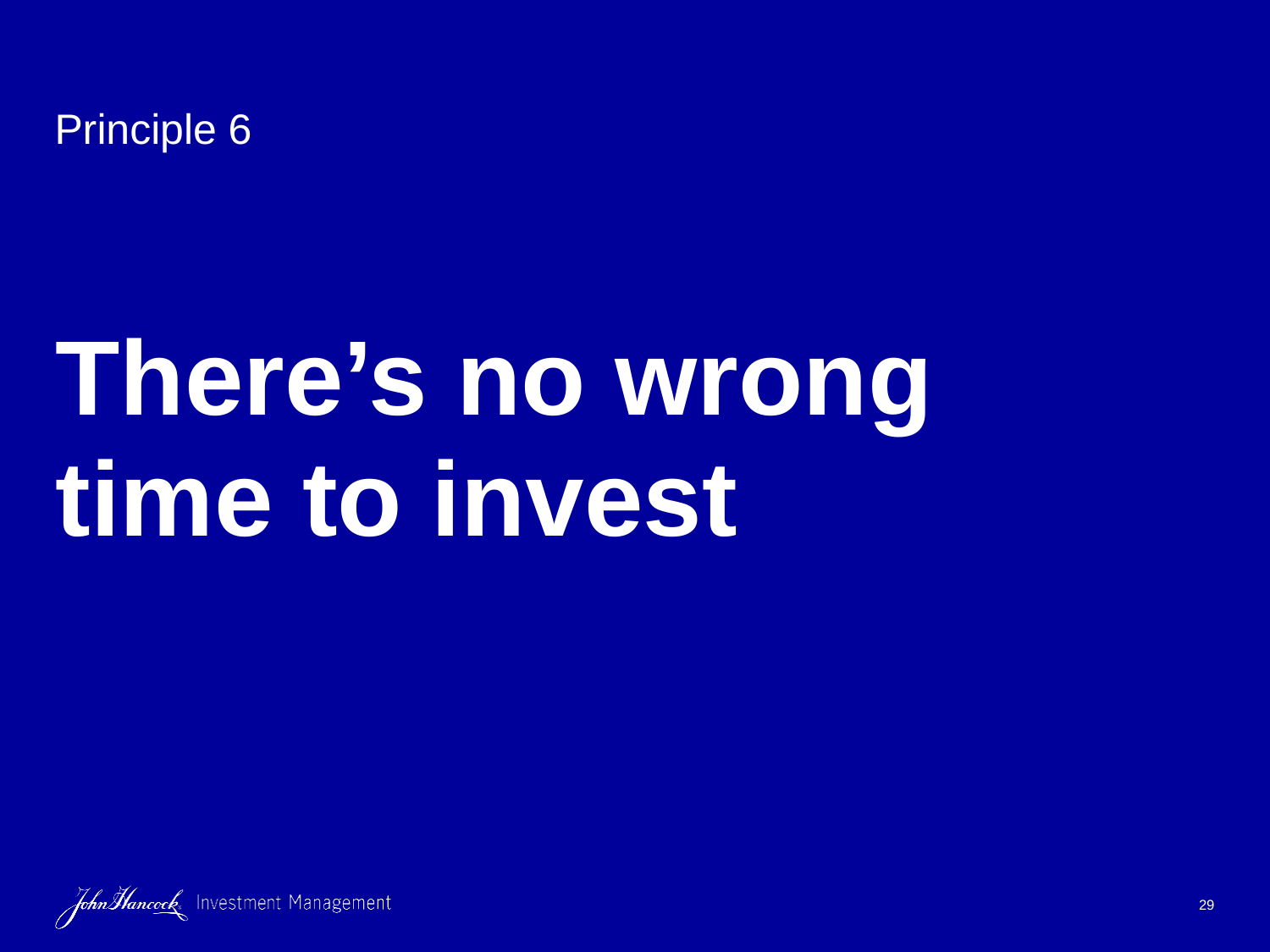

Principle 6
# There’s no wrong time to invest
29